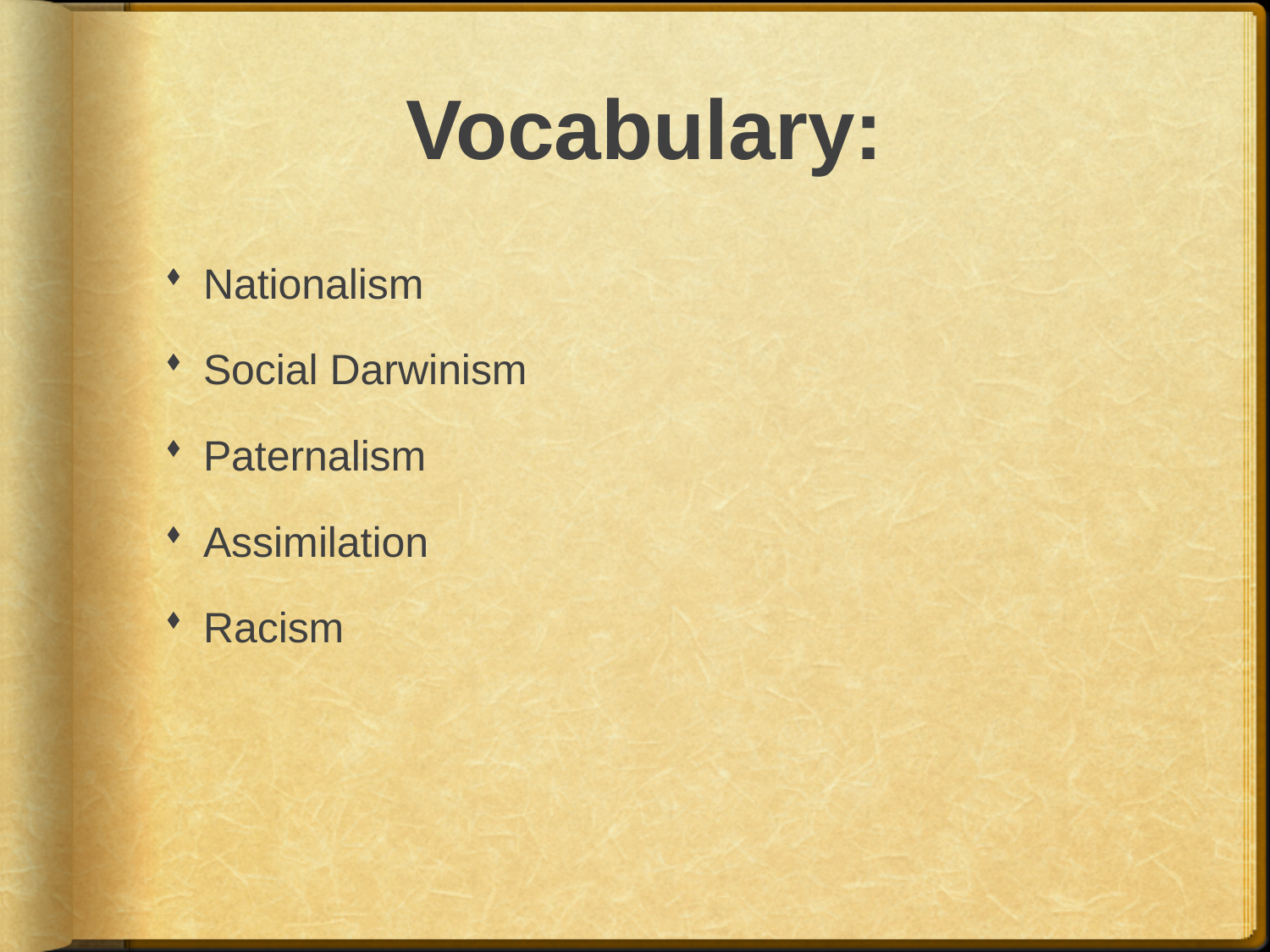

# Vocabulary:
Nationalism
Social Darwinism
Paternalism
Assimilation
Racism